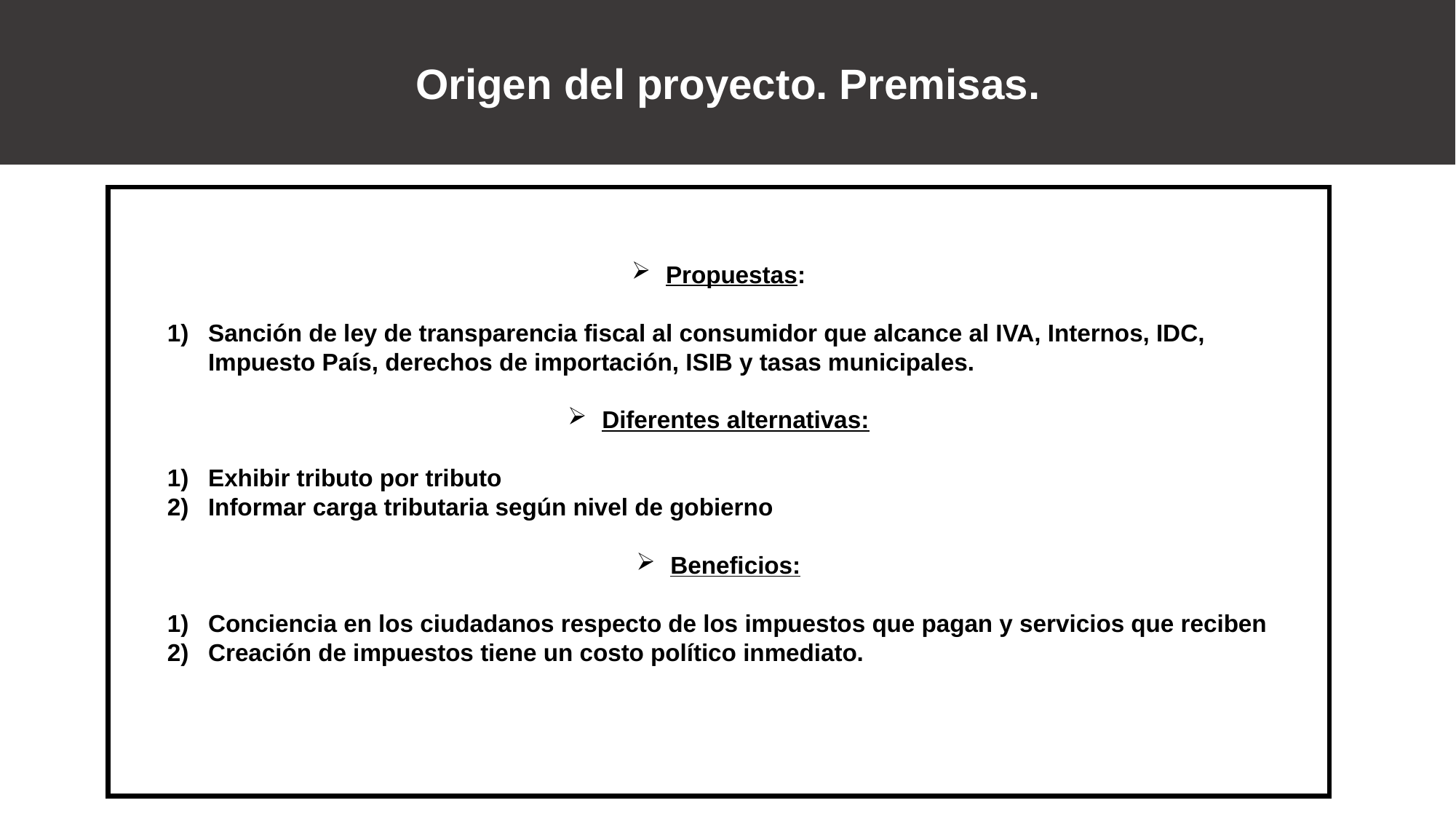

Origen del proyecto. Premisas.

Propuestas:

Sanción de ley de transparencia fiscal al consumidor que alcance al IVA, Internos, IDC, Impuesto País, derechos de importación, ISIB y tasas municipales.

Diferentes alternativas:

Exhibir tributo por tributo
Informar carga tributaria según nivel de gobierno

Beneficios:

Conciencia en los ciudadanos respecto de los impuestos que pagan y servicios que reciben
Creación de impuestos tiene un costo político inmediato.